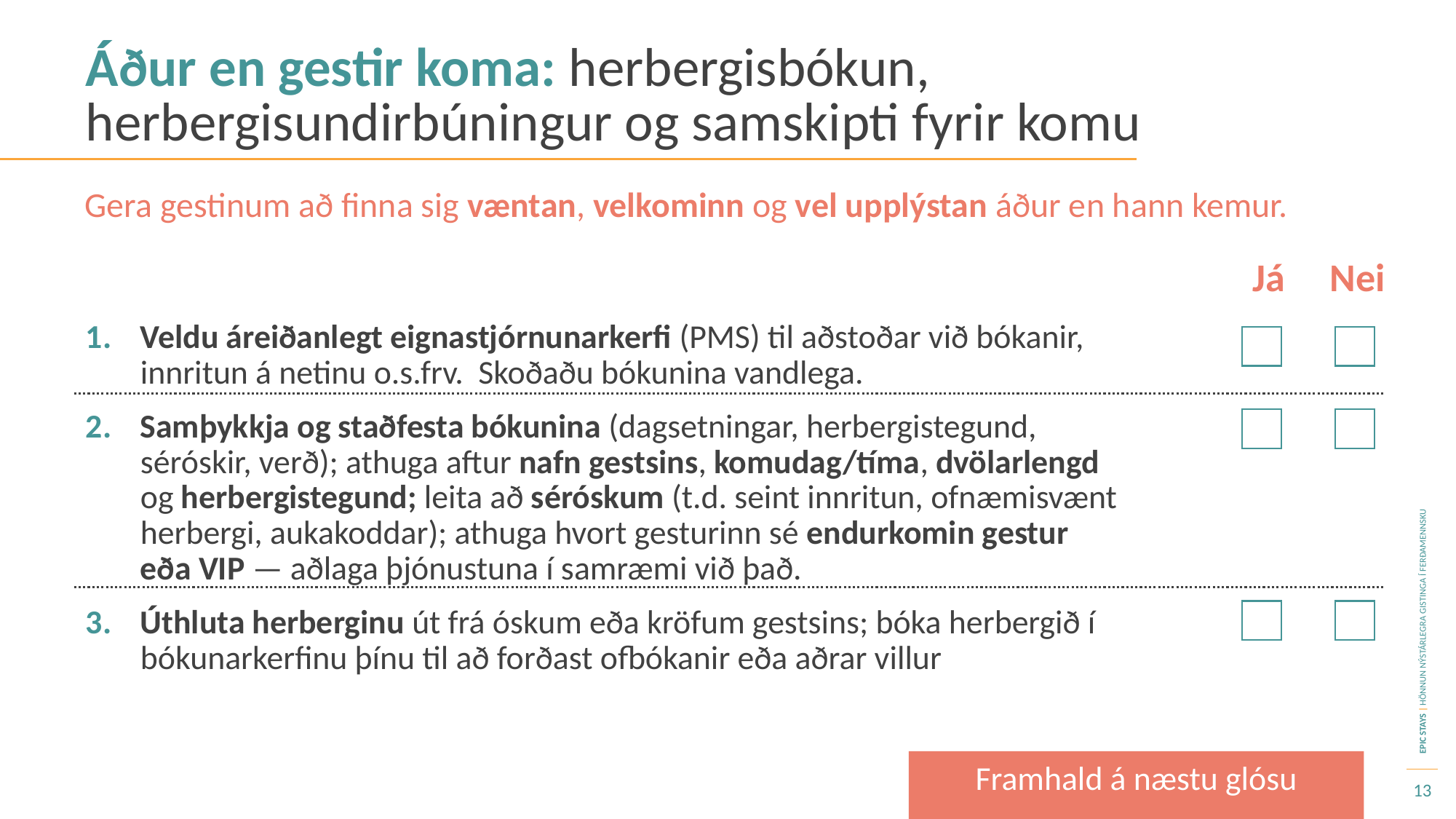

Áður en gestir koma: herbergisbókun, herbergisundirbúningur og samskipti fyrir komu

Gera gestinum að finna sig væntan, velkominn og vel upplýstan áður en hann kemur.
Já     Nei

Veldu áreiðanlegt eignastjórnunarkerfi (PMS) til aðstoðar við bókanir, innritun á netinu o.s.frv.  Skoðaðu bókunina vandlega.
Samþykkja og staðfesta bókunina (dagsetningar, herbergistegund, séróskir, verð); athuga aftur nafn gestsins, komudag/tíma, dvölarlengd og herbergistegund; leita að séróskum (t.d. seint innritun, ofnæmisvænt herbergi, aukakoddar); athuga hvort gesturinn sé endurkomin gestur eða VIP — aðlaga þjónustuna í samræmi við það.
Úthluta herberginu út frá óskum eða kröfum gestsins; bóka herbergið í bókunarkerfinu þínu til að forðast ofbókanir eða aðrar villur

Framhald á næstu glósu

13